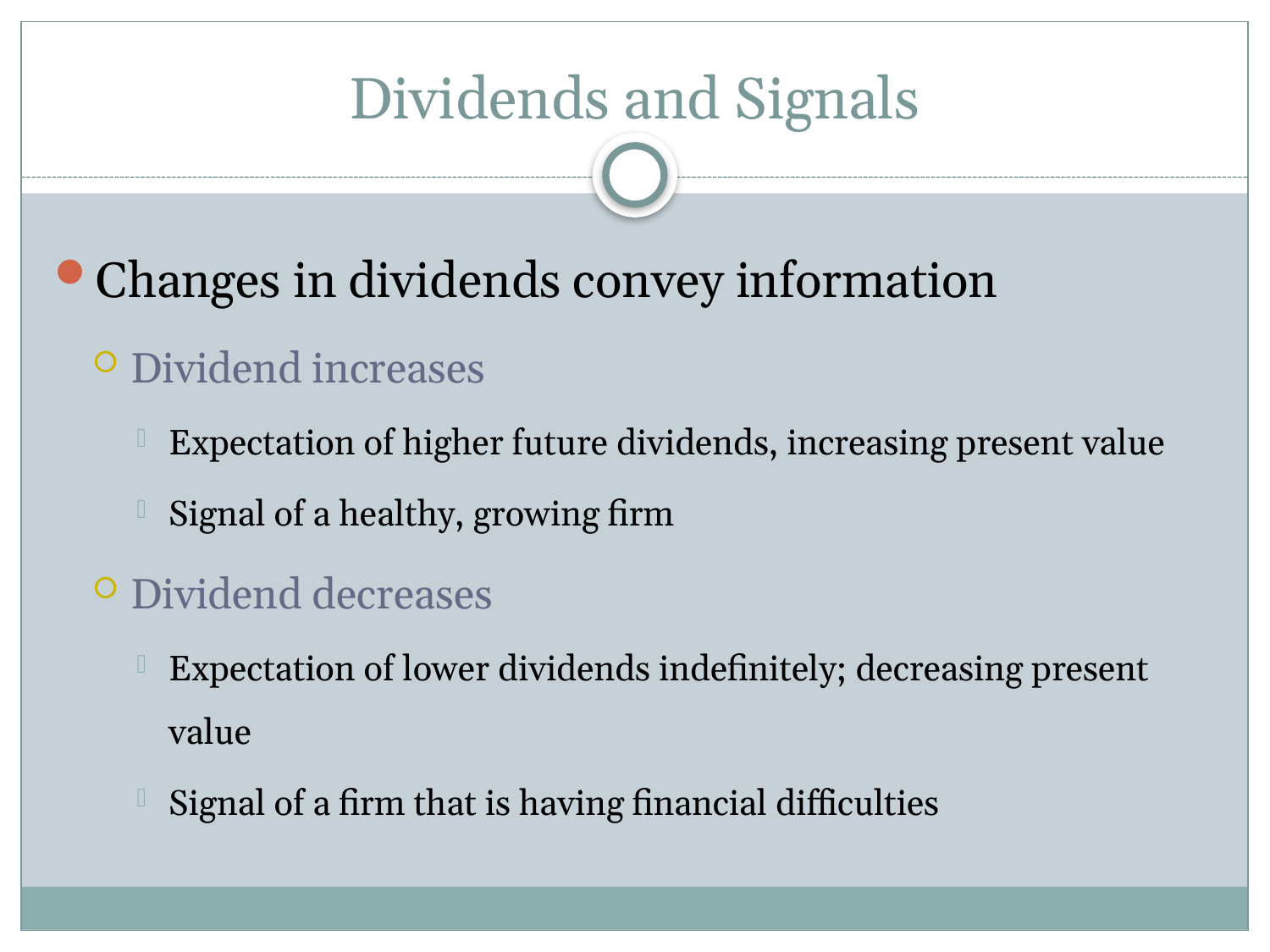

# Dividends and Signals
Changes in dividends convey information
Dividend increases
Expectation of higher future dividends, increasing present value
Signal of a healthy, growing firm
Dividend decreases
Expectation of lower dividends indefinitely; decreasing present value
Signal of a firm that is having financial difficulties